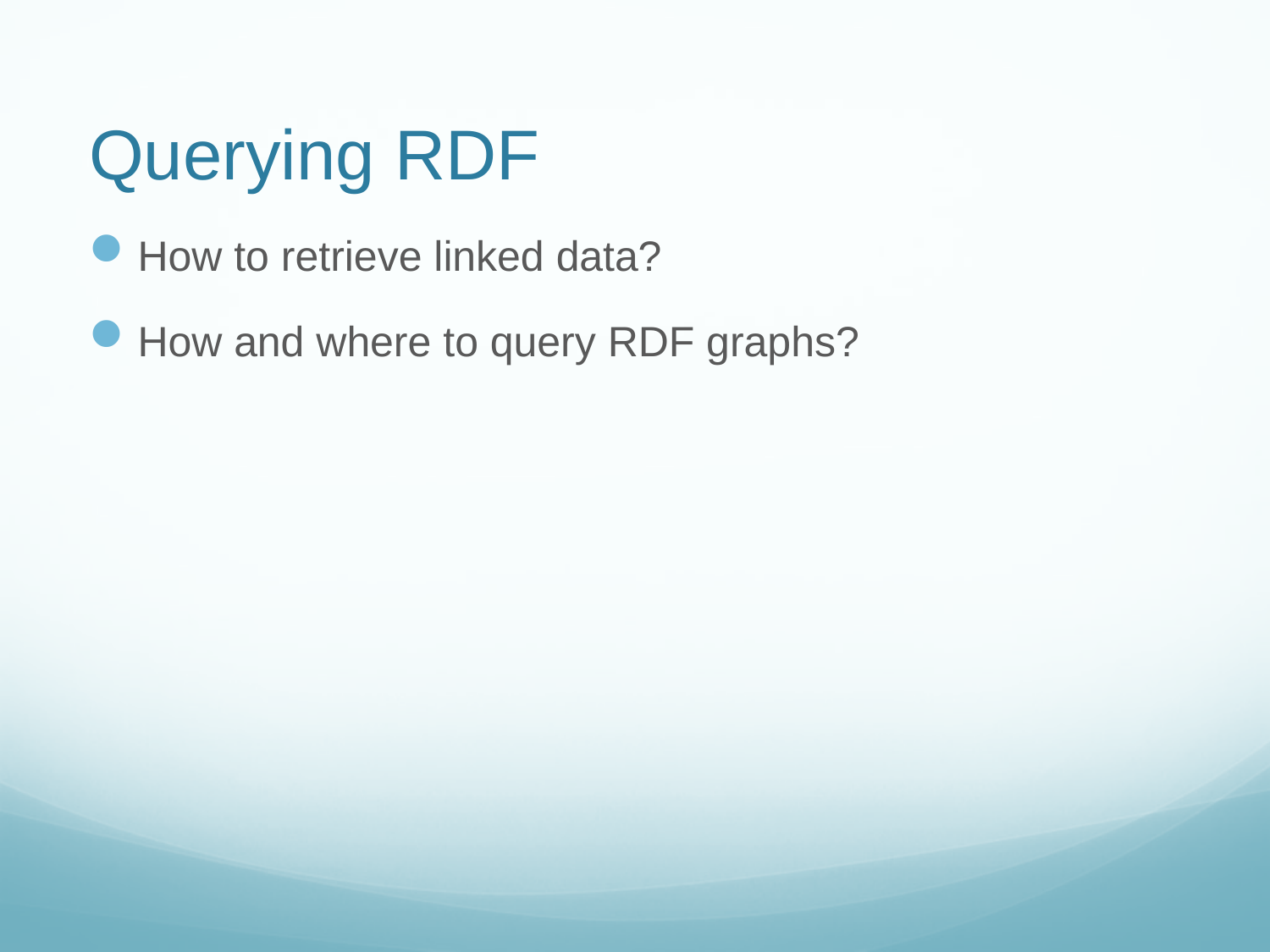

# Querying RDF
How to retrieve linked data?
How and where to query RDF graphs?